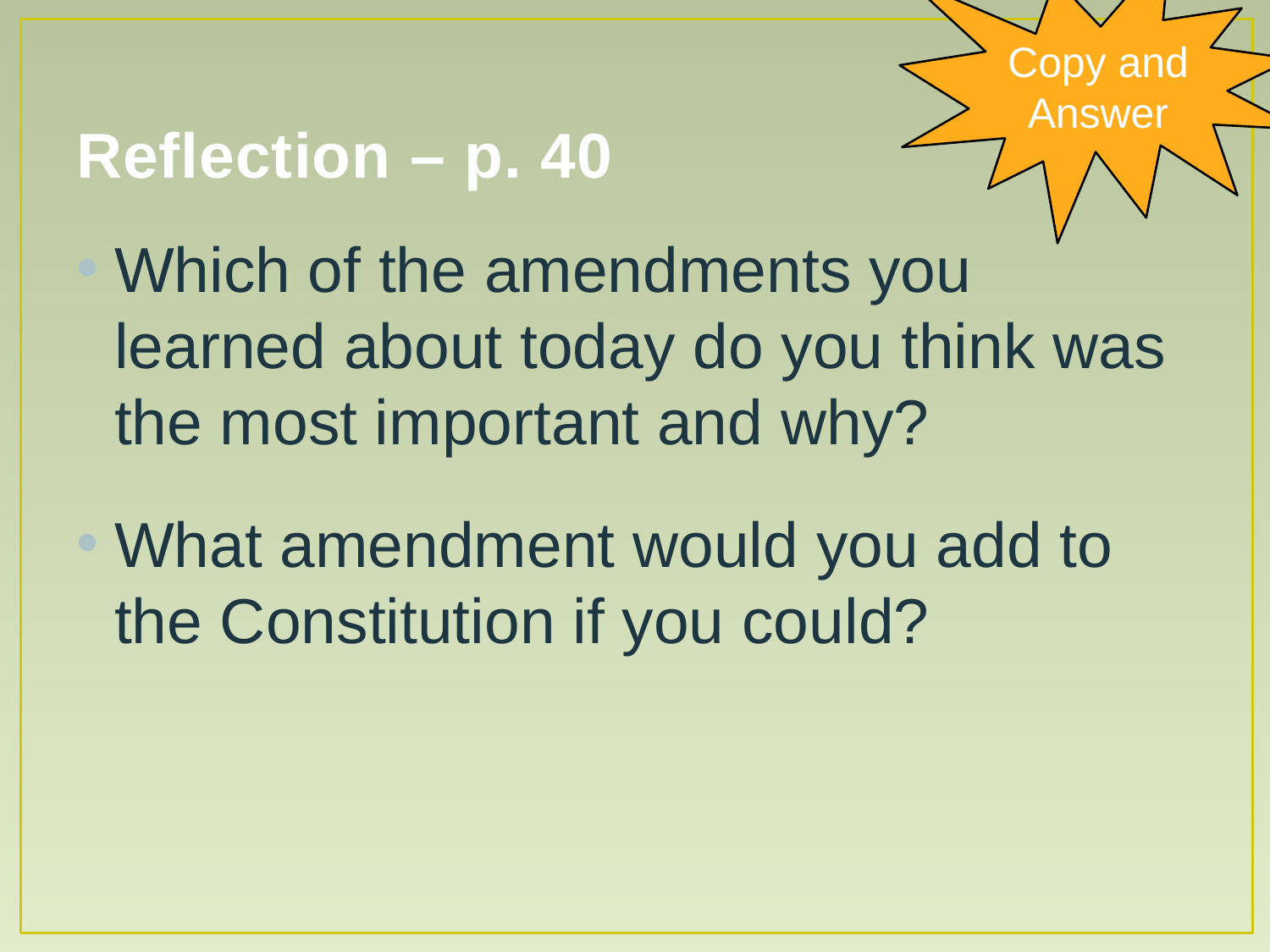

Copy and Answer
# Reflection – p. 40
Which of the amendments you learned about today do you think was the most important and why?

What amendment would you add to the Constitution if you could?